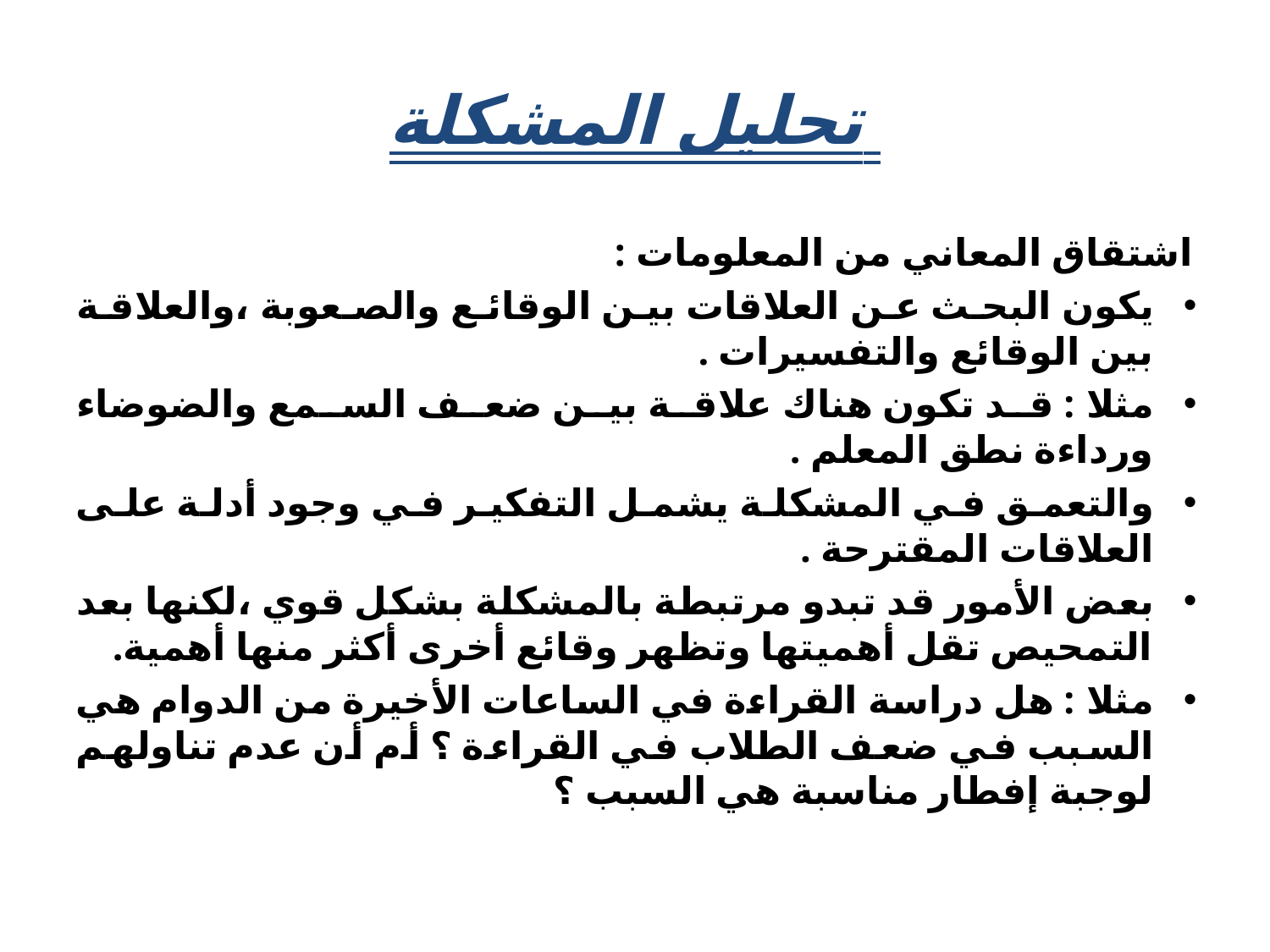

# تحليل المشكلة
اشتقاق المعاني من المعلومات :
يكون البحث عن العلاقات بين الوقائع والصعوبة ،والعلاقة بين الوقائع والتفسيرات .
مثلا : قد تكون هناك علاقة بين ضعف السمع والضوضاء ورداءة نطق المعلم .
والتعمق في المشكلة يشمل التفكير في وجود أدلة على العلاقات المقترحة .
بعض الأمور قد تبدو مرتبطة بالمشكلة بشكل قوي ،لكنها بعد التمحيص تقل أهميتها وتظهر وقائع أخرى أكثر منها أهمية.
مثلا : هل دراسة القراءة في الساعات الأخيرة من الدوام هي السبب في ضعف الطلاب في القراءة ؟ أم أن عدم تناولهم لوجبة إفطار مناسبة هي السبب ؟